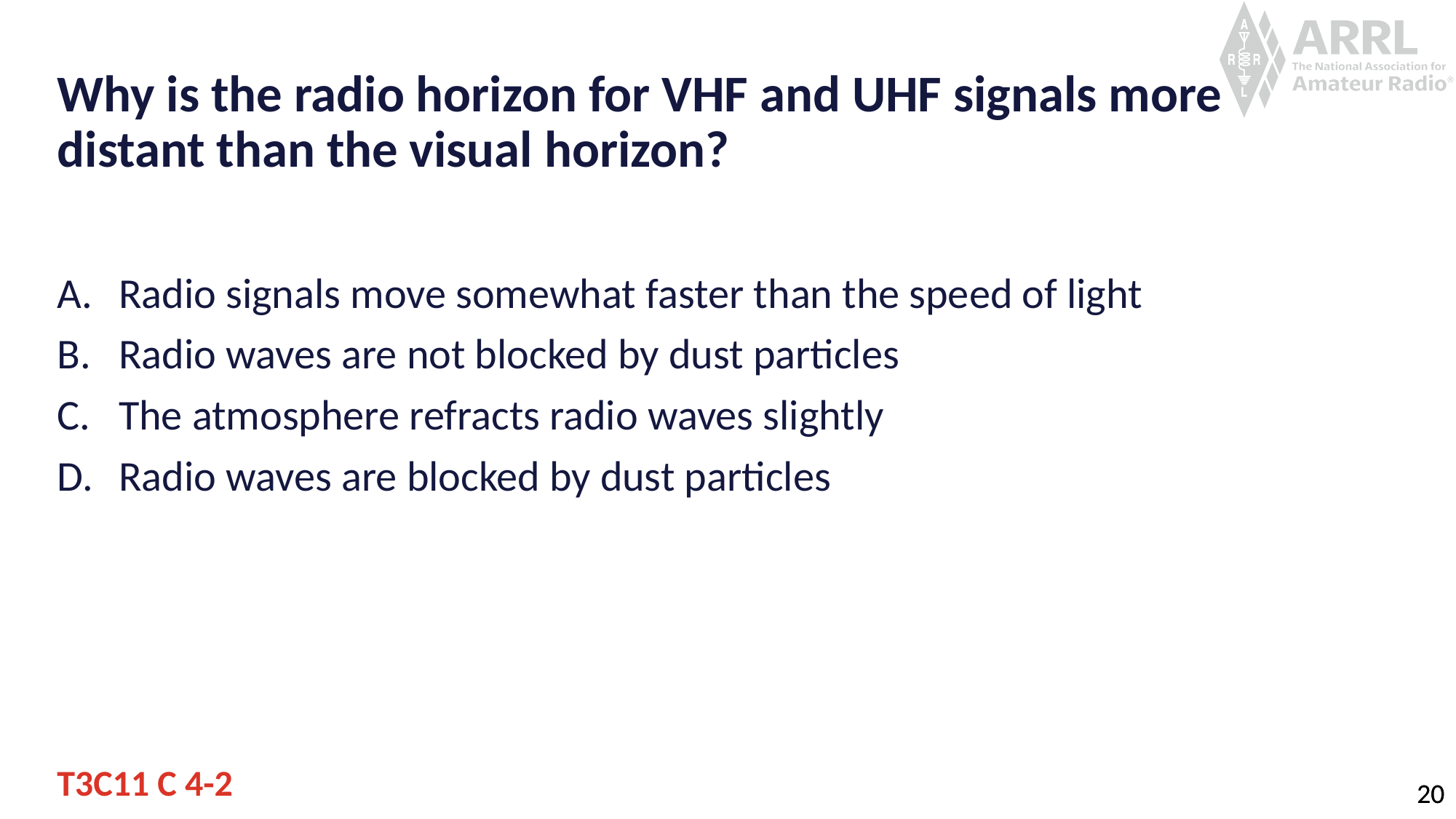

# Why is the radio horizon for VHF and UHF signals more distant than the visual horizon?
Radio signals move somewhat faster than the speed of light
Radio waves are not blocked by dust particles
The atmosphere refracts radio waves slightly
Radio waves are blocked by dust particles
T3C11 C 4-2